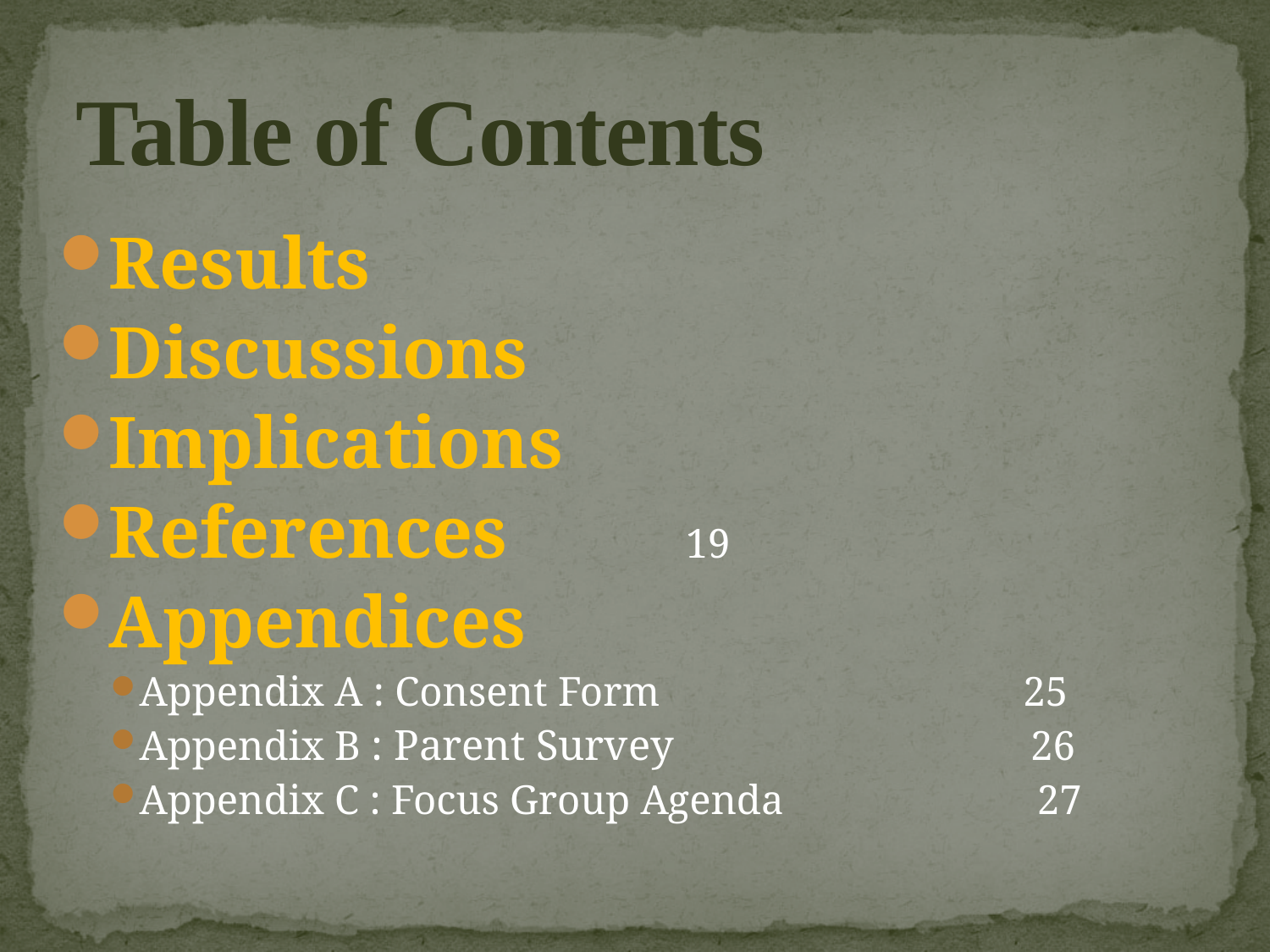

# Table of Contents
Results
Discussions
Implications
References				         19
Appendices
Appendix A : Consent Form                                   25
Appendix B : Parent Survey                                 26
Appendix C : Focus Group Agenda	              27